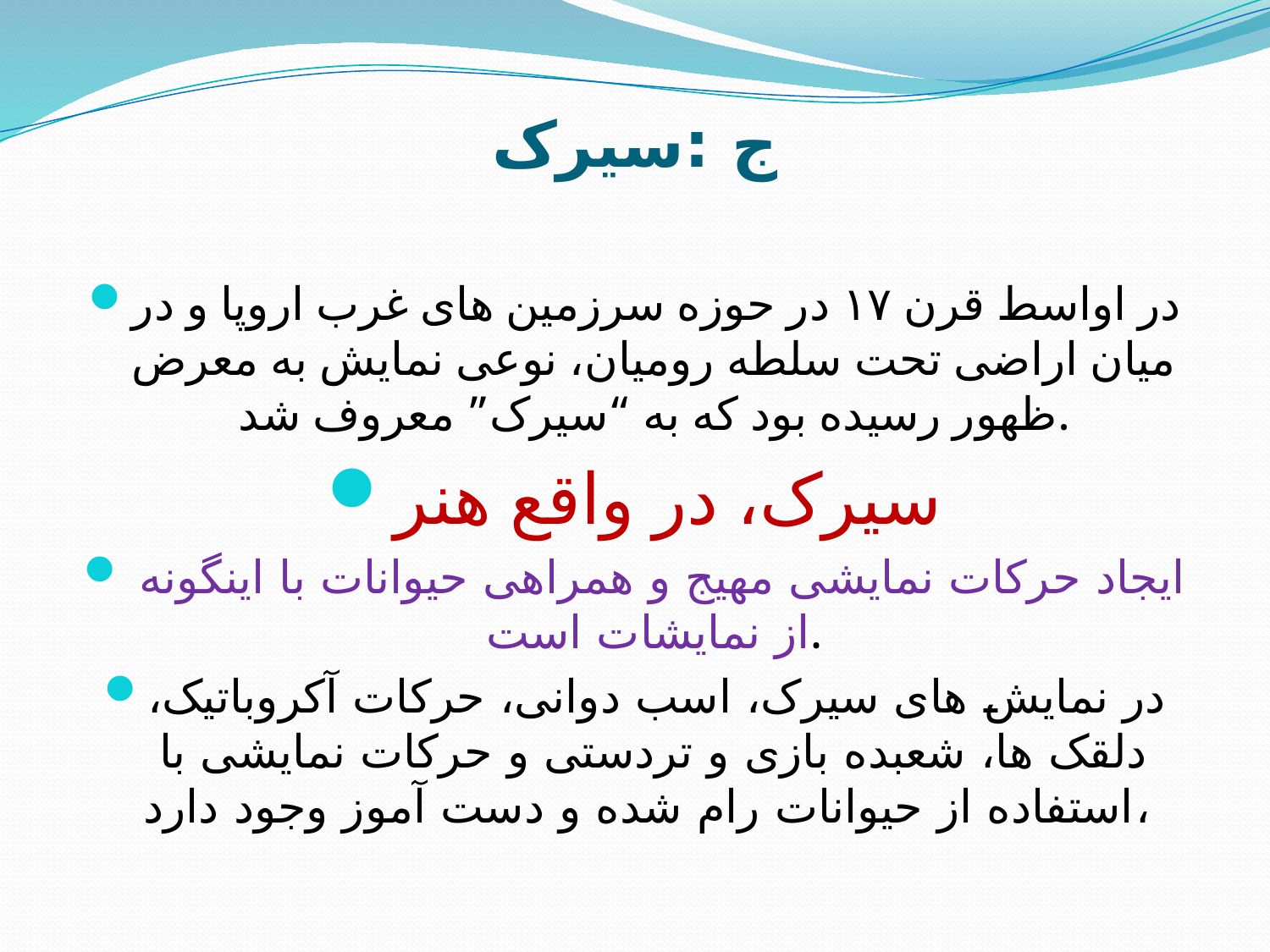

# ج :سیرک
در اواسط قرن ۱۷ در حوزه سرزمین های غرب اروپا و در میان اراضی تحت سلطه رومیان، نوعی نمایش به معرض ظهور رسیده بود که به “سیرک” معروف شد.
سیرک، در واقع هنر
 ایجاد حرکات نمایشی مهیج و همراهی حیوانات با اینگونه از نمایشات است.
در نمایش های سیرک، اسب دوانی، حرکات آکروباتیک، دلقک ها، شعبده بازی و تردستی و حرکات نمایشی با استفاده از حیوانات رام شده و دست آموز وجود دارد،